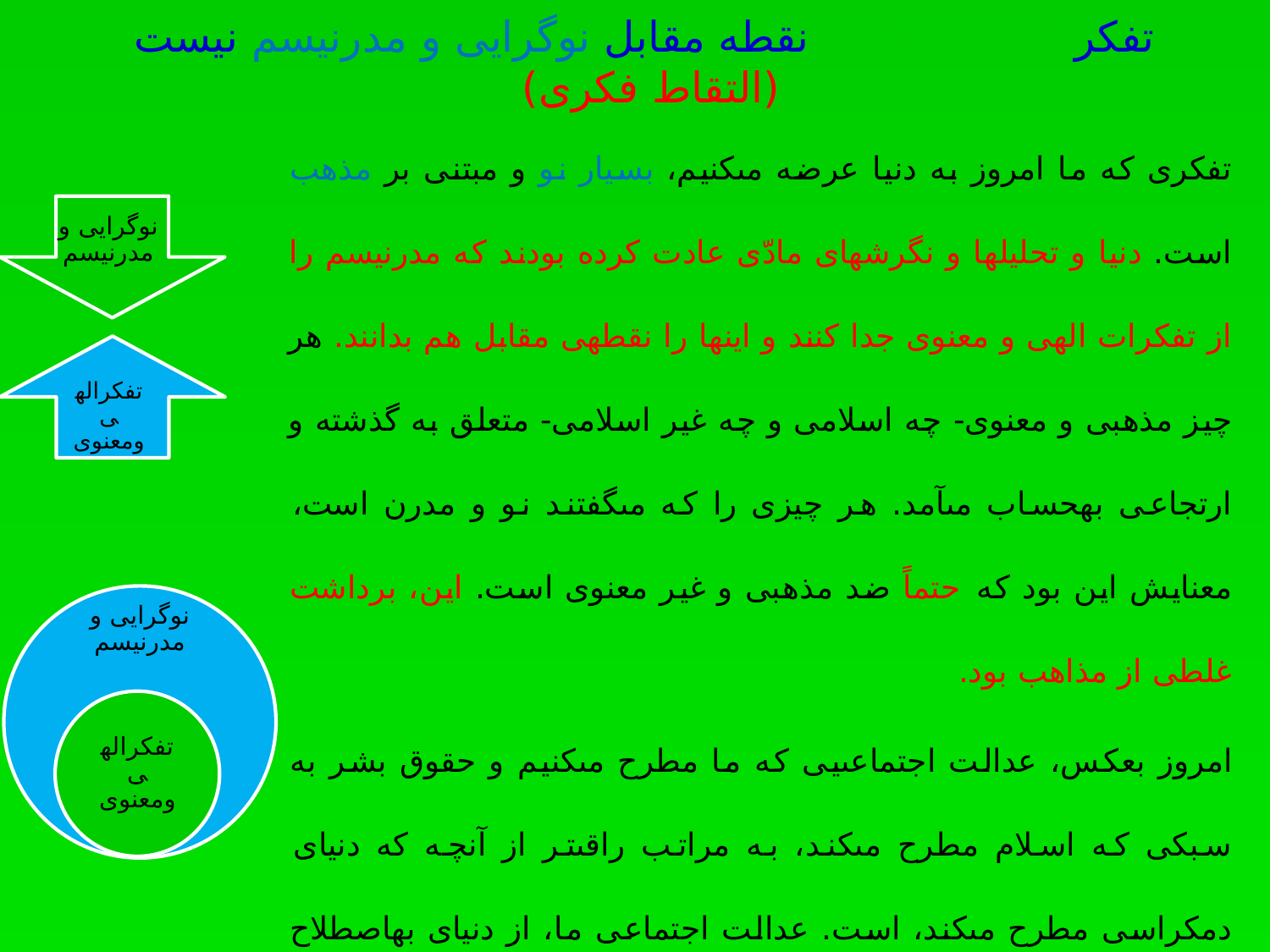

# تفكر الهى و معنوى نقطه مقابل نوگرایی و مدرنيسم‏ نیست (التقاط فکری)
تفكرى كه ما امروز به دنيا عرضه مى‏كنيم، بسيار نو و مبتنى بر مذهب است. دنيا و تحليلها و نگرشهاى مادّى عادت كرده بودند كه مدرنيسم‏ را از تفكرات الهى و معنوى جدا كنند و اينها را نقطه‏ى مقابل هم بدانند. هر چيز مذهبى و معنوى- چه اسلامى و چه غير اسلامى- متعلق به گذشته و ارتجاعى به‏حساب مى‏آمد. هر چيزى را كه مى‏گفتند نو و مدرن است، معنايش اين بود كه حتماً ضد مذهبى و غير معنوى است. اين، برداشت غلطى از مذاهب بود.
امروز بعكس، عدالت اجتماعى‏يى كه ما مطرح مى‏كنيم و حقوق بشر به سبكى كه اسلام مطرح مى‏كند، به مراتب راقى‏تر از آنچه كه دنياى دمكراسى مطرح مى‏كند، است. عدالت اجتماعى ما، از دنياى به‏اصطلاح سوسياليسم، پيشرفته‏تر است. (بيانات در ديدار با مديران ستاد فرماندهى كلّ قوا؛ 21/ 12/ 1368)
نوگرایی و مدرنیسم
تفکرالهی ومعنوی
نوگرایی و مدرنیسم
تفکرالهی ومعنوی